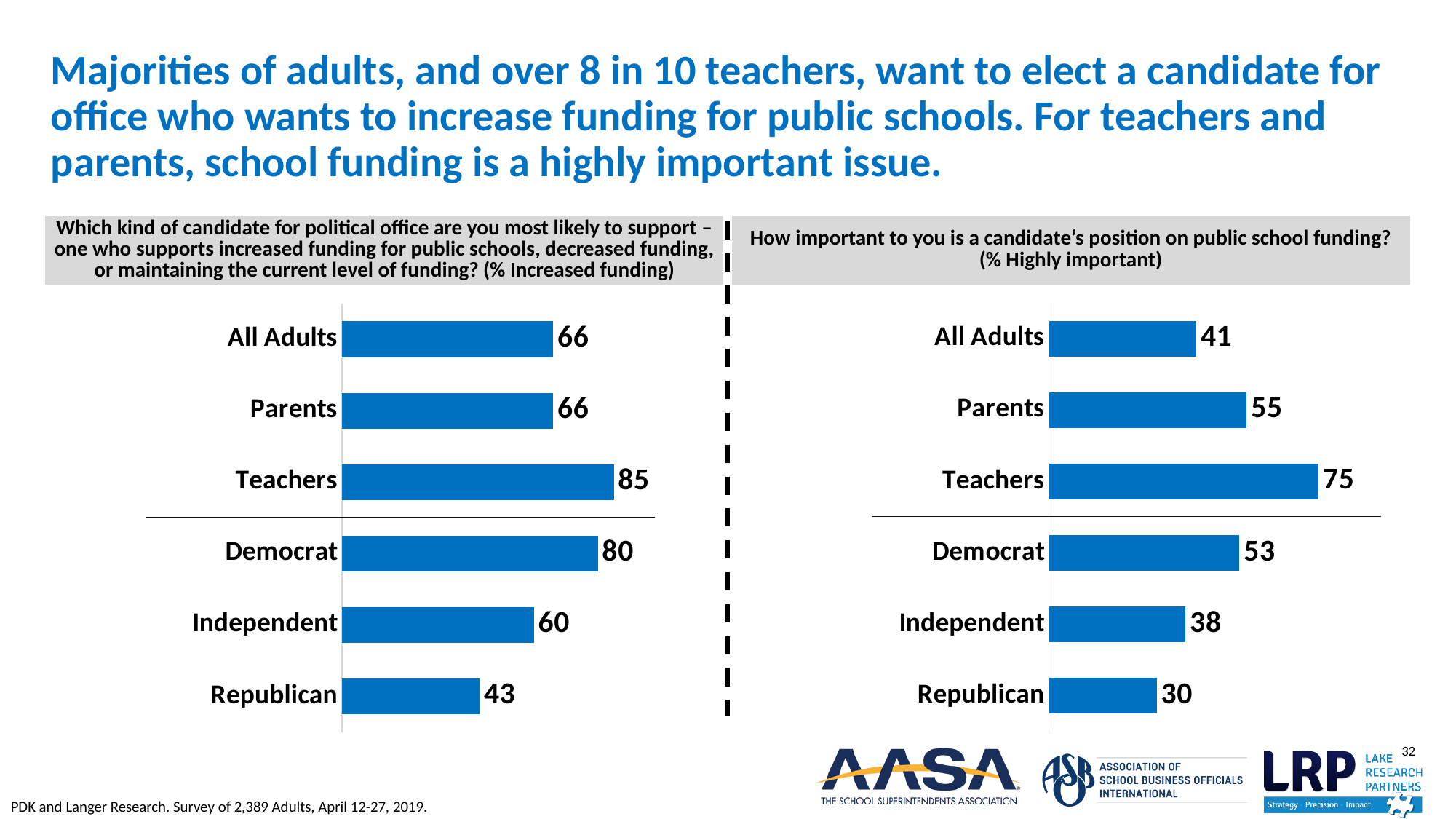

# Majorities of adults, and over 8 in 10 teachers, want to elect a candidate for office who wants to increase funding for public schools. For teachers and parents, school funding is a highly important issue.
| Which kind of candidate for political office are you most likely to support – one who supports increased funding for public schools, decreased funding, or maintaining the current level of funding? (% Increased funding) | How important to you is a candidate’s position on public school funding? (% Highly important) |
| --- | --- |

### Chart

| Category | Series 1 |
|---|---|
| Republican | 30.0 |
| Independent | 38.0 |
| Democrat | 53.0 |
| Teachers | 75.0 |
| Parents | 55.0 |
| All Adults | 41.0 |

### Chart

| Category | Series 1 |
|---|---|
| Republican | 43.0 |
| Independent | 60.0 |
| Democrat | 80.0 |
| Teachers | 85.0 |
| Parents | 66.0 |
| All Adults | 66.0 |
PDK and Langer Research. Survey of 2,389 Adults, April 12-27, 2019.